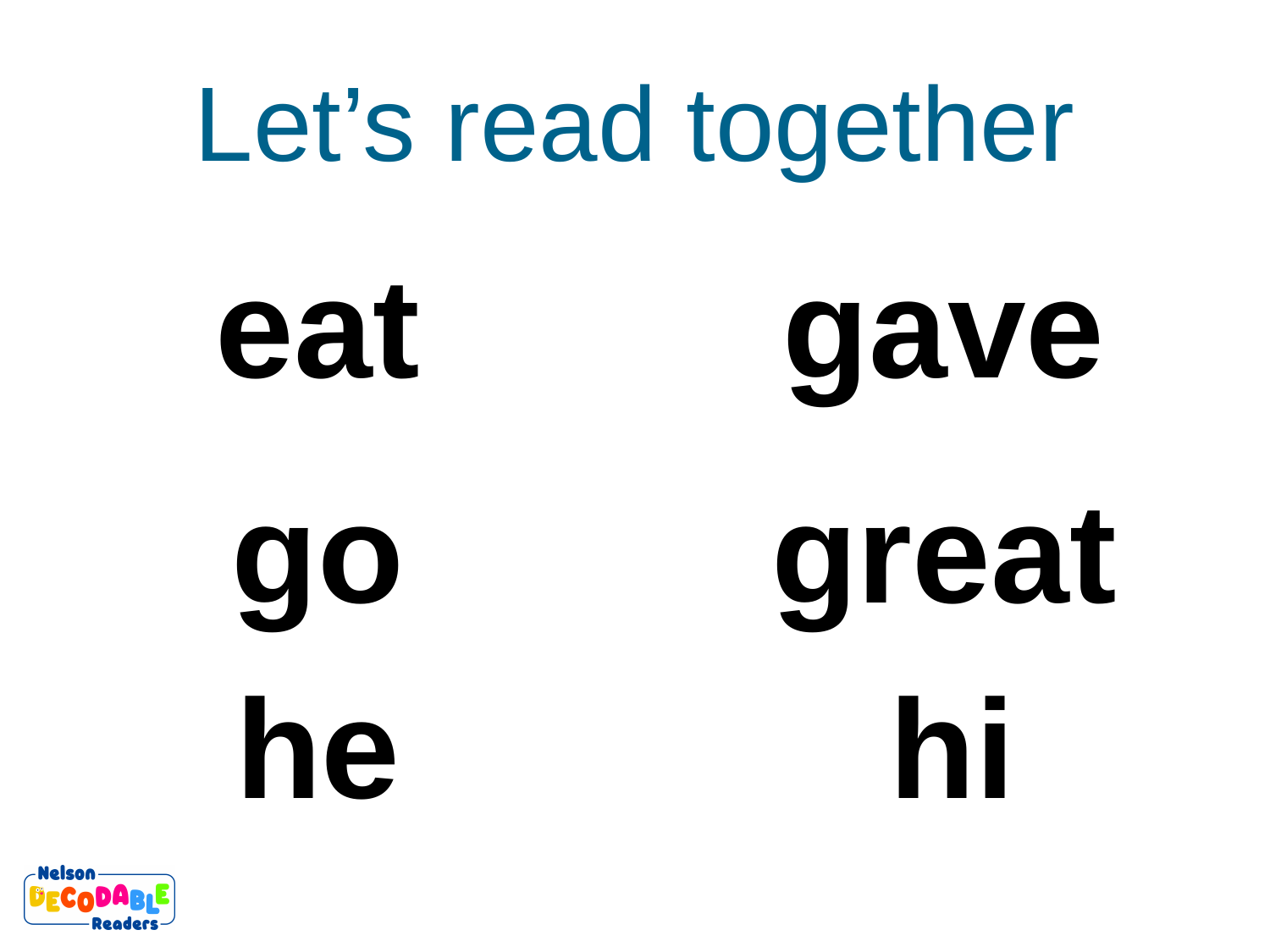

Let’s read together
eat
gave
go
great
hi
he